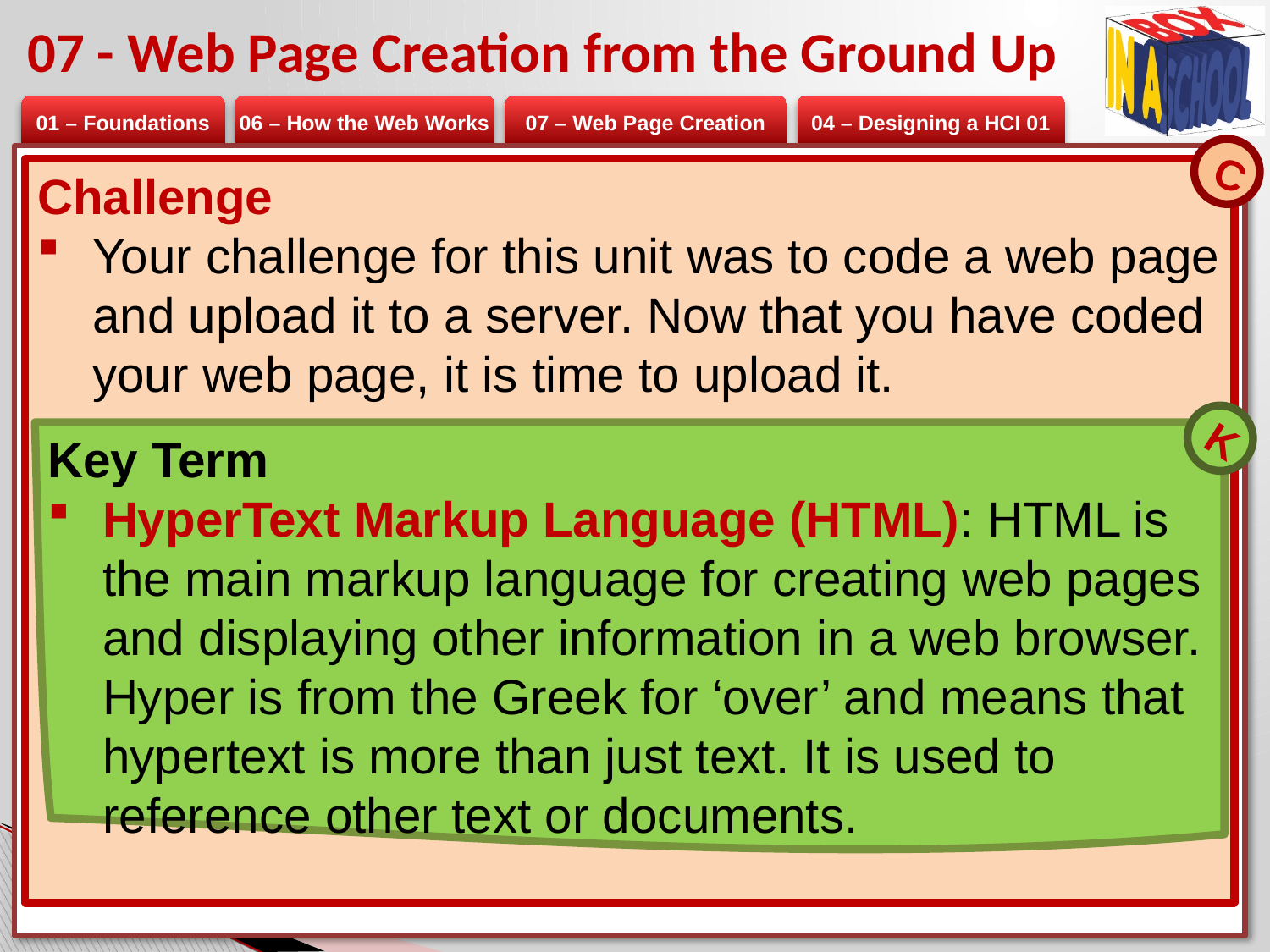

# 07 - Web Page Creation from the Ground Up
C
Challenge
Your challenge for this unit was to code a web page and upload it to a server. Now that you have coded your web page, it is time to upload it.

K
Key Term
HyperText Markup Language (HTML): HTML is the main markup language for creating web pages and displaying other information in a web browser. Hyper is from the Greek for ‘over’ and means that hypertext is more than just text. It is used to reference other text or documents.